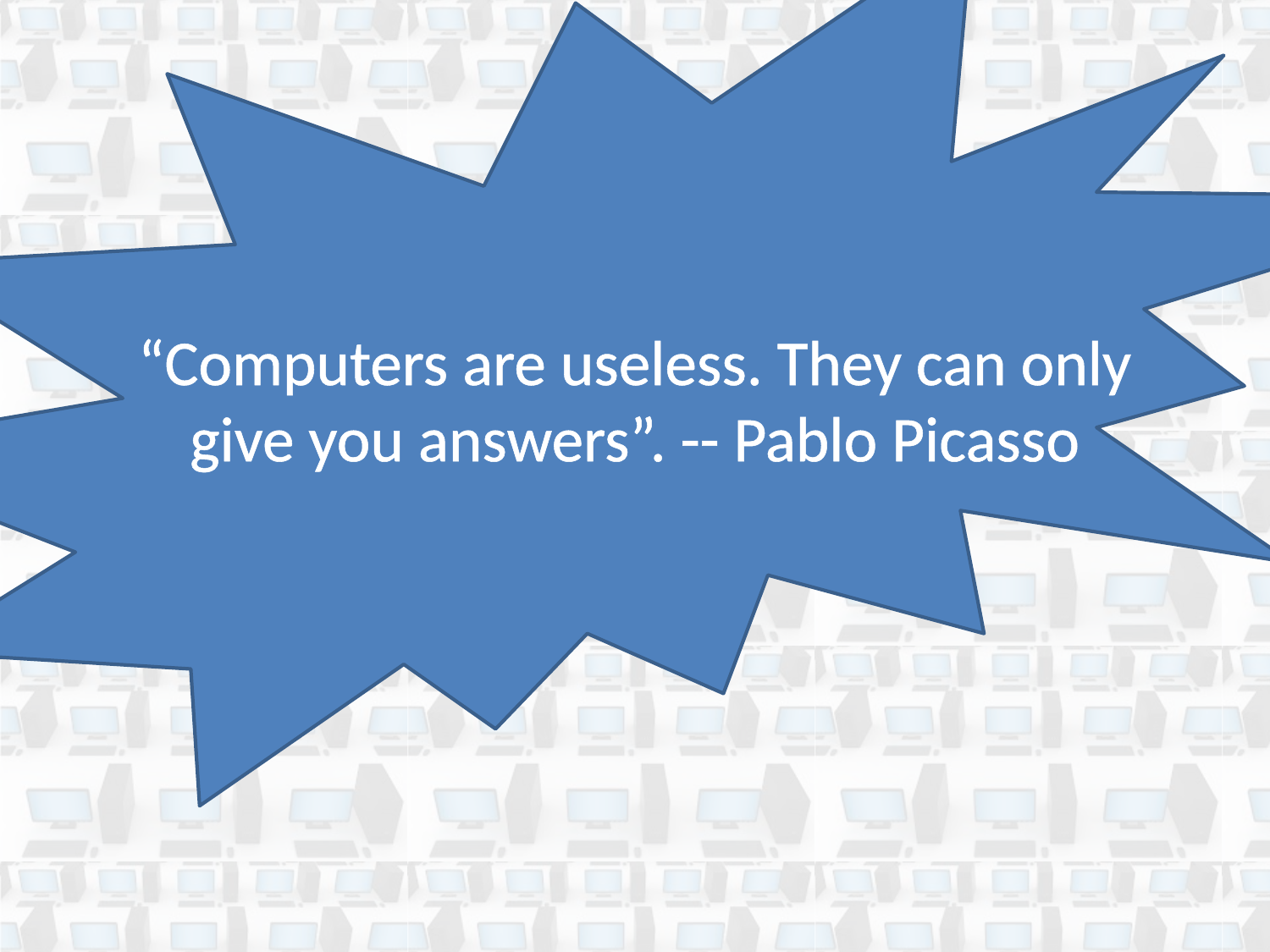

# “Computers are useless. They can only give you answers”. -- Pablo Picasso